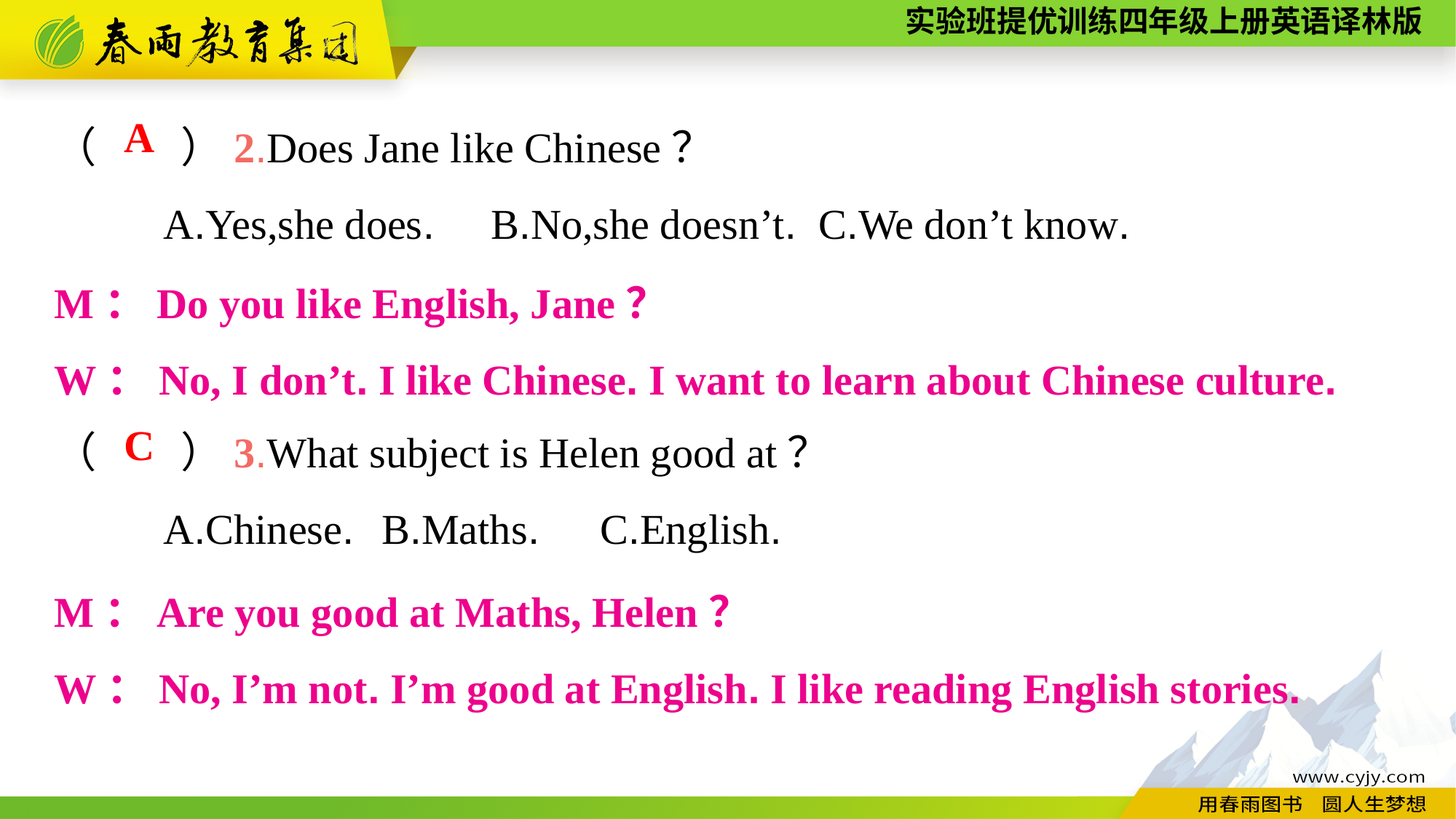

（　　）2.Does Jane like Chinese？
	A.Yes,she does.	B.No,she doesn’t.	C.We don’t know.

（　　）3.What subject is Helen good at？
	A.Chinese.	B.Maths.	C.English.
A
M：Do you like English, Jane？
W：No, I don’t. I like Chinese. I want to learn about Chinese culture.
C
M：Are you good at Maths, Helen？
W：No, I’m not. I’m good at English. I like reading English stories.